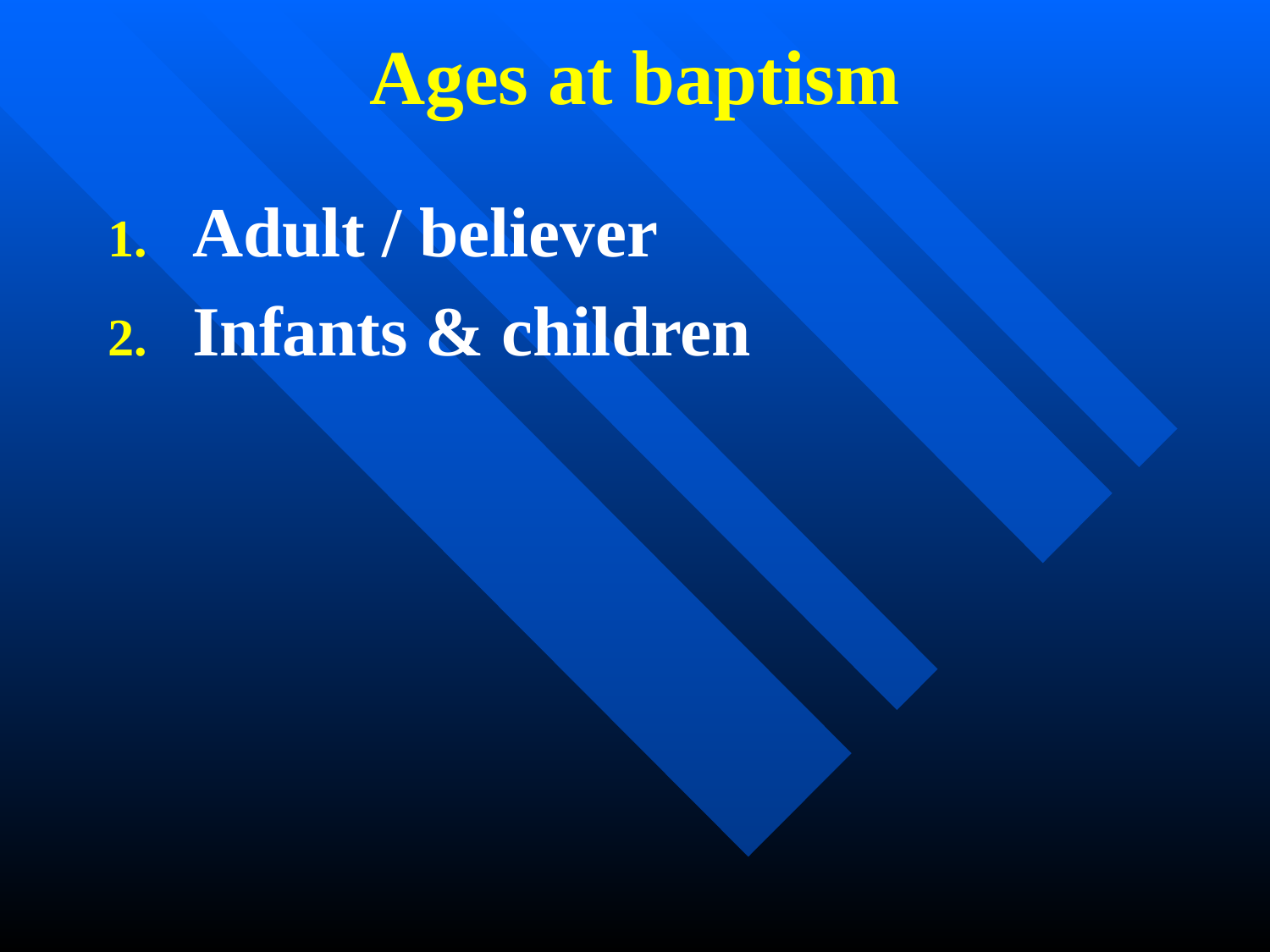

Ages at baptism
Adult / believer
Infants & children